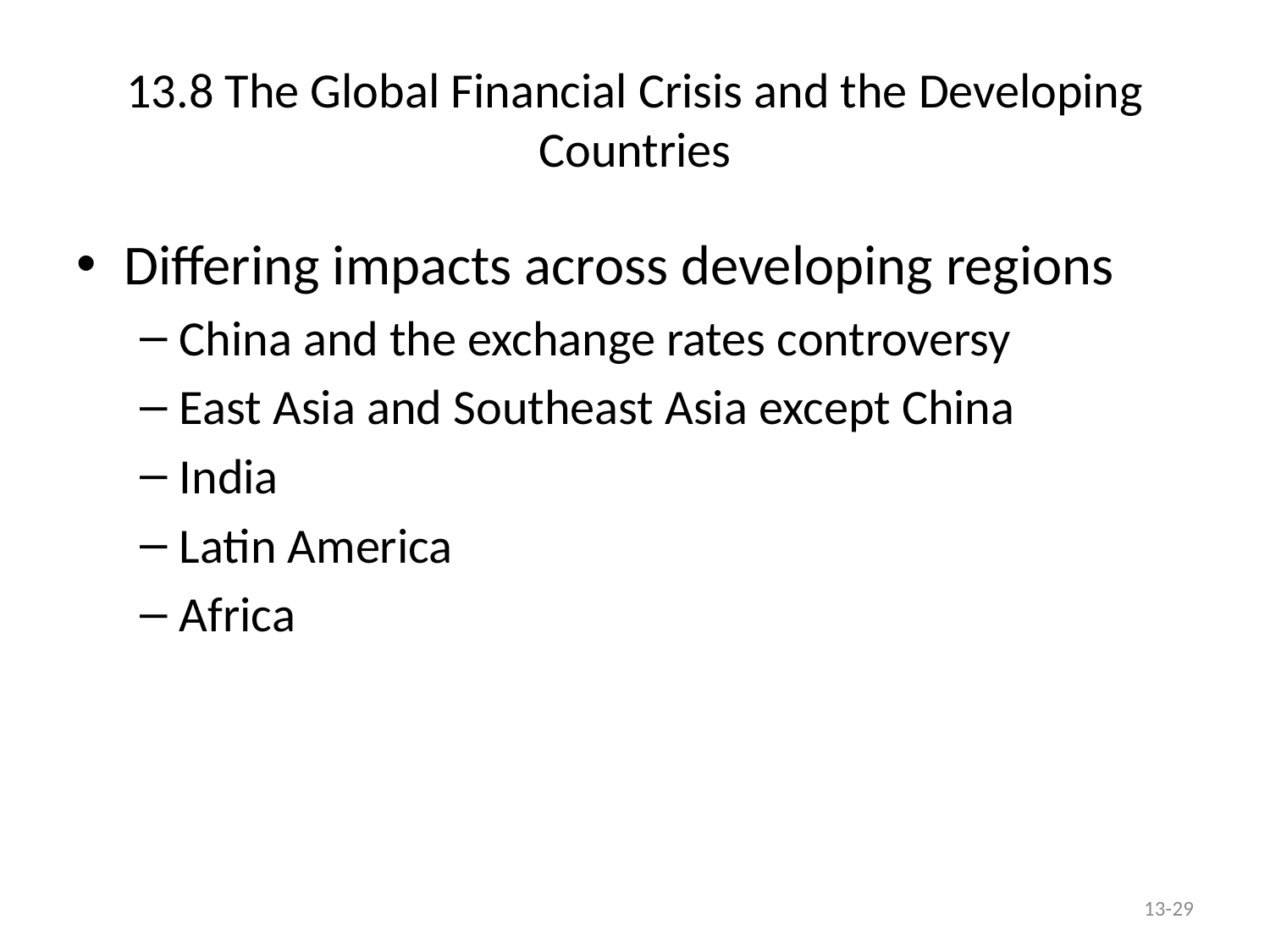

# 13.8 The Global Financial Crisis and the Developing Countries
Differing impacts across developing regions
China and the exchange rates controversy
East Asia and Southeast Asia except China
India
Latin America
Africa
13-29